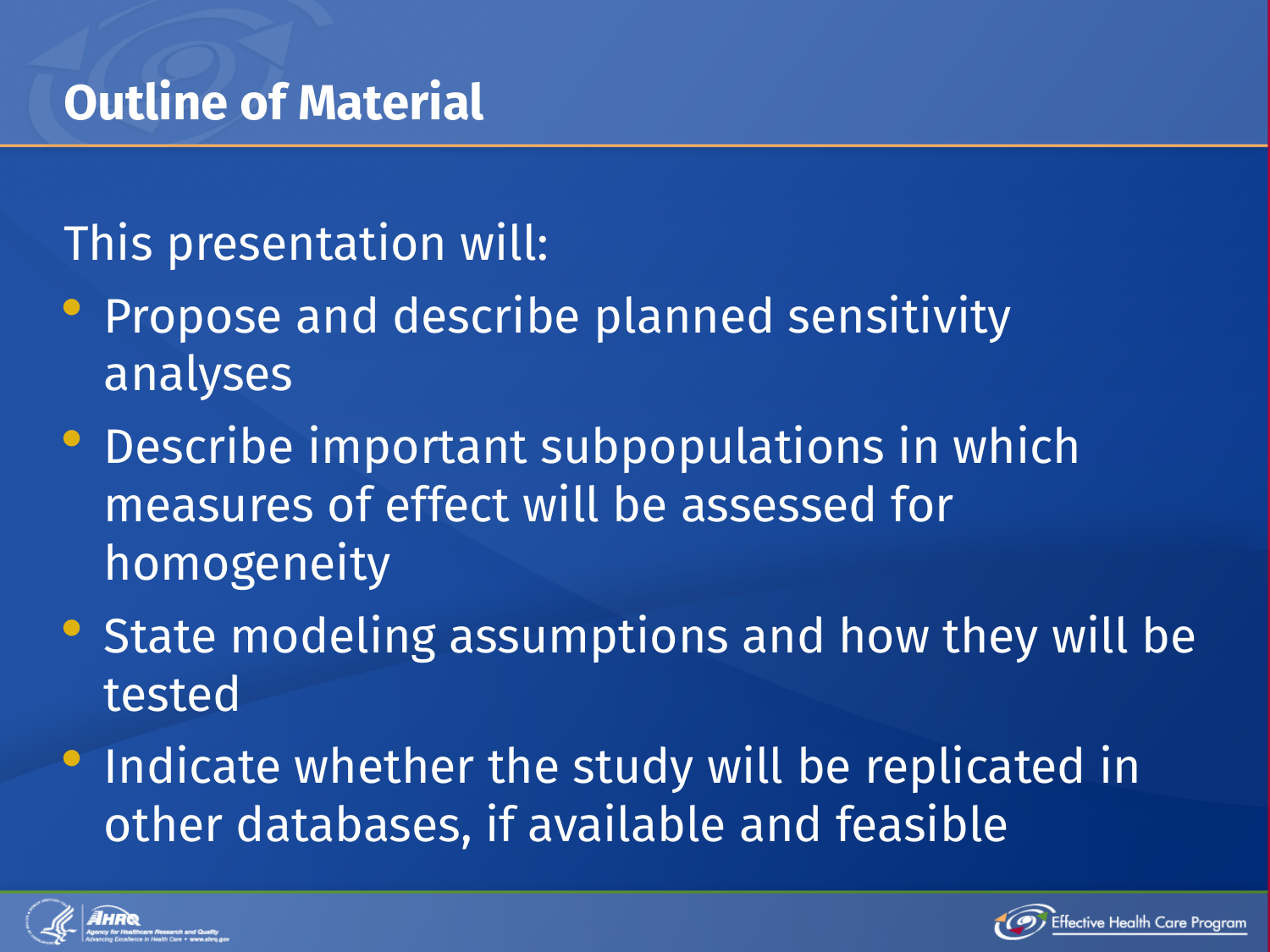

# Outline of Material
This presentation will:
Propose and describe planned sensitivity analyses
Describe important subpopulations in which measures of effect will be assessed for homogeneity
State modeling assumptions and how they will be tested
Indicate whether the study will be replicated in other databases, if available and feasible